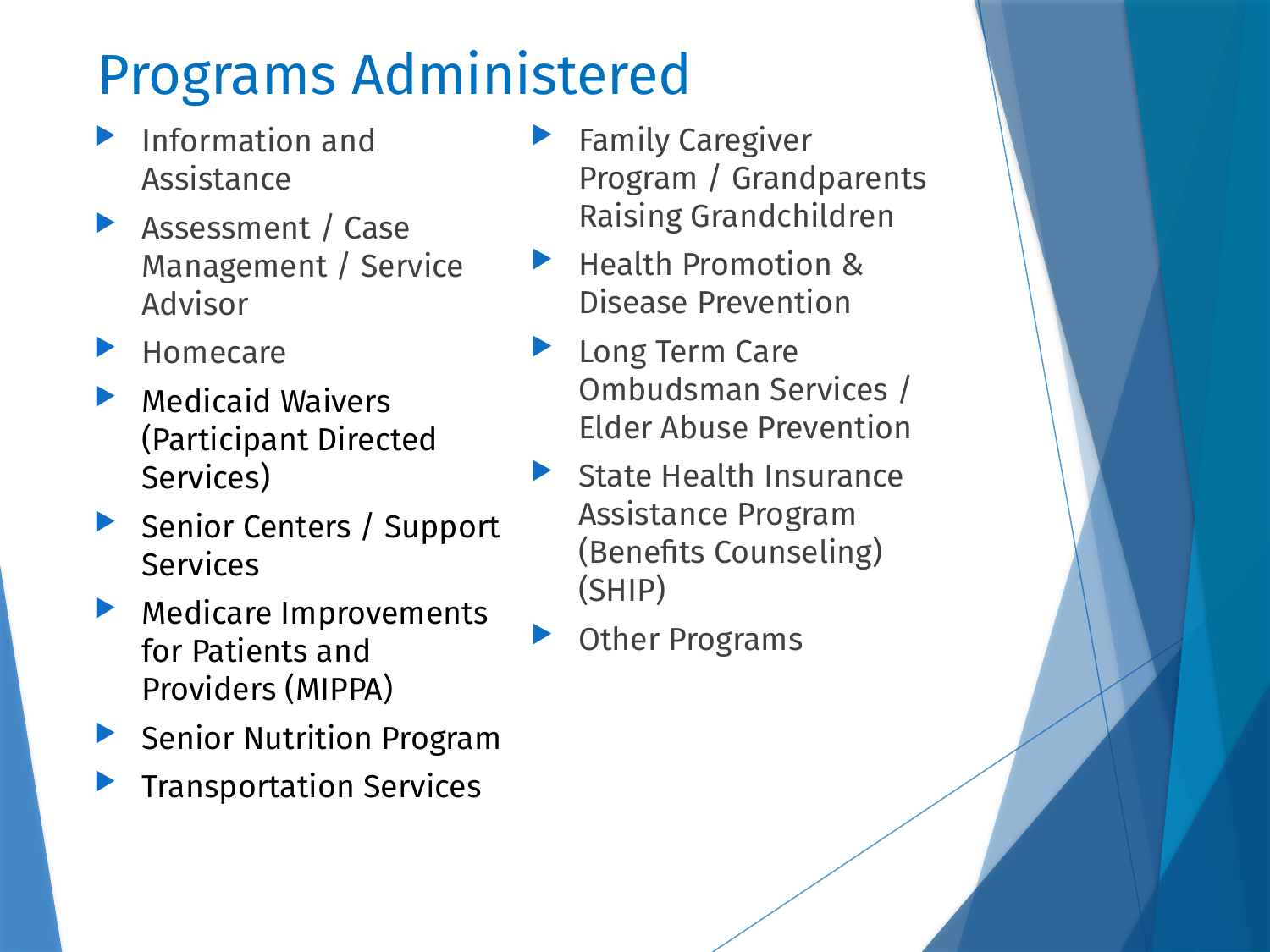

Programs Administered
Family Caregiver Program / Grandparents Raising Grandchildren
Health Promotion & Disease Prevention
Long Term Care Ombudsman Services / Elder Abuse Prevention
State Health Insurance Assistance Program (Benefits Counseling)  (SHIP)
Other Programs
Information and Assistance
Assessment / Case Management / Service Advisor
Homecare
Medicaid Waivers (Participant Directed Services)
Senior Centers / Support Services
Medicare Improvements for Patients and Providers (MIPPA)
Senior Nutrition Program
Transportation Services